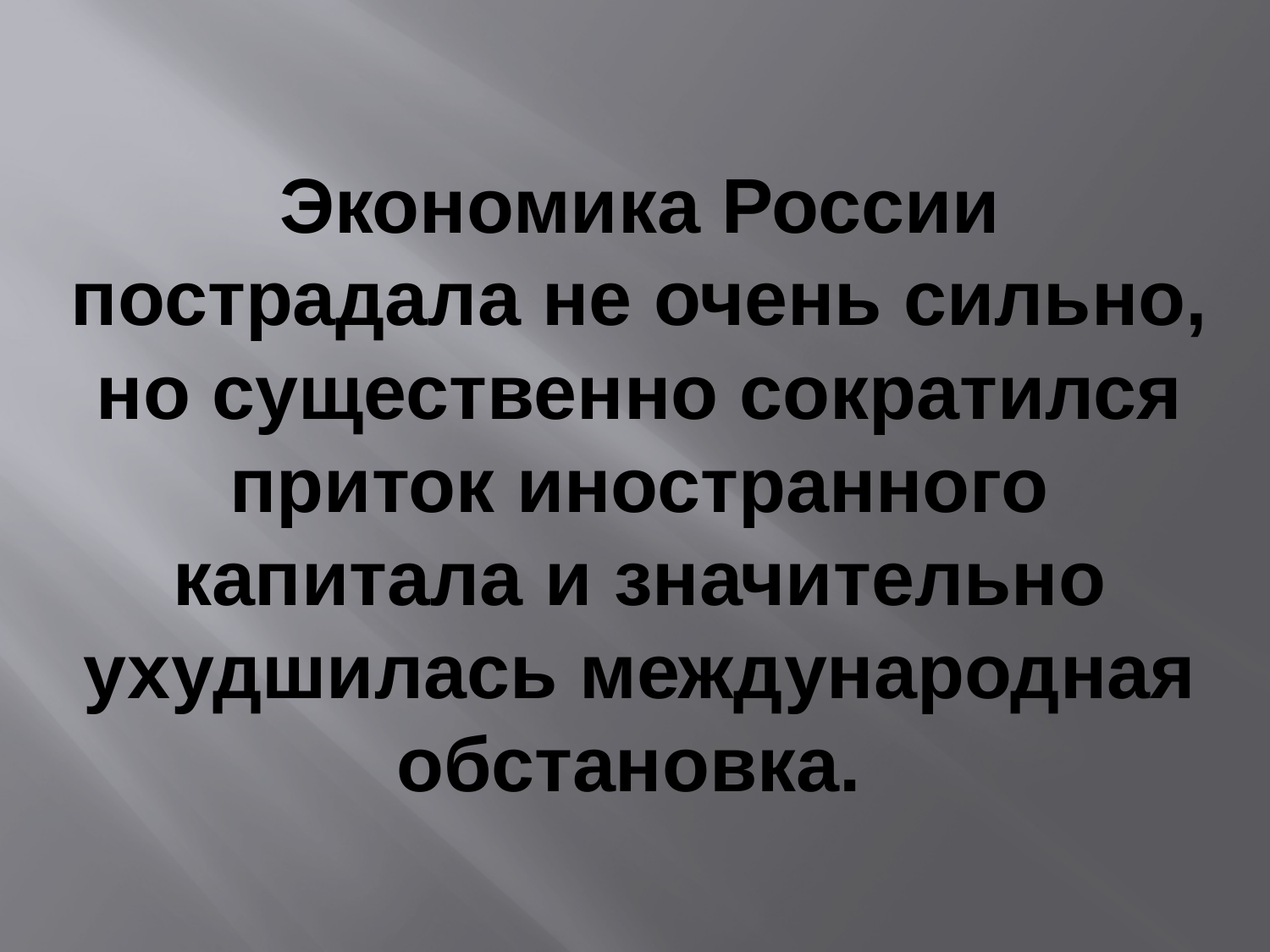

# Экономика России пострадала не очень сильно, но существенно сократился приток иностранного капитала и значительно ухудшилась международная обстановка.